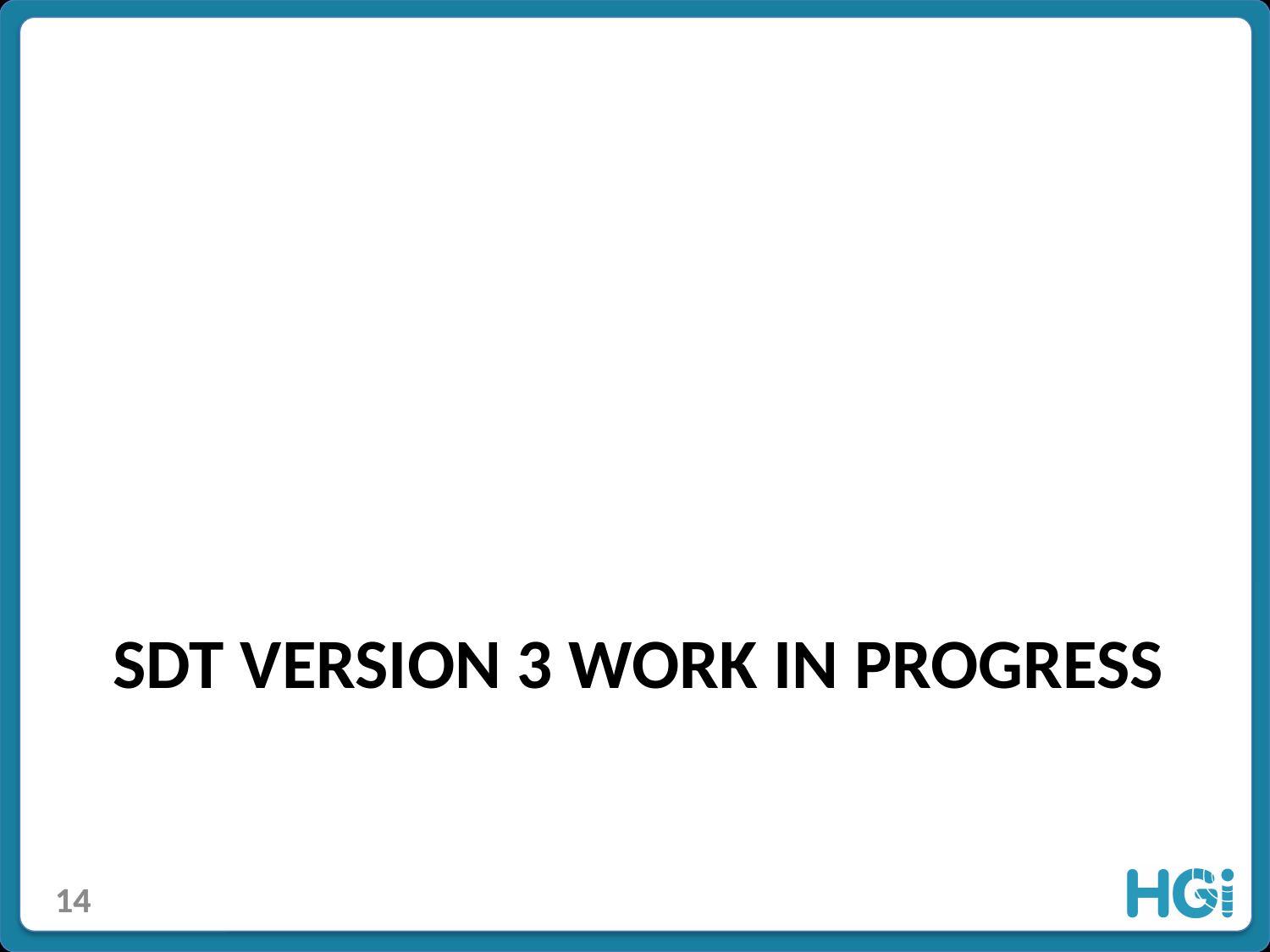

# SDT Version 3 Work in Progress